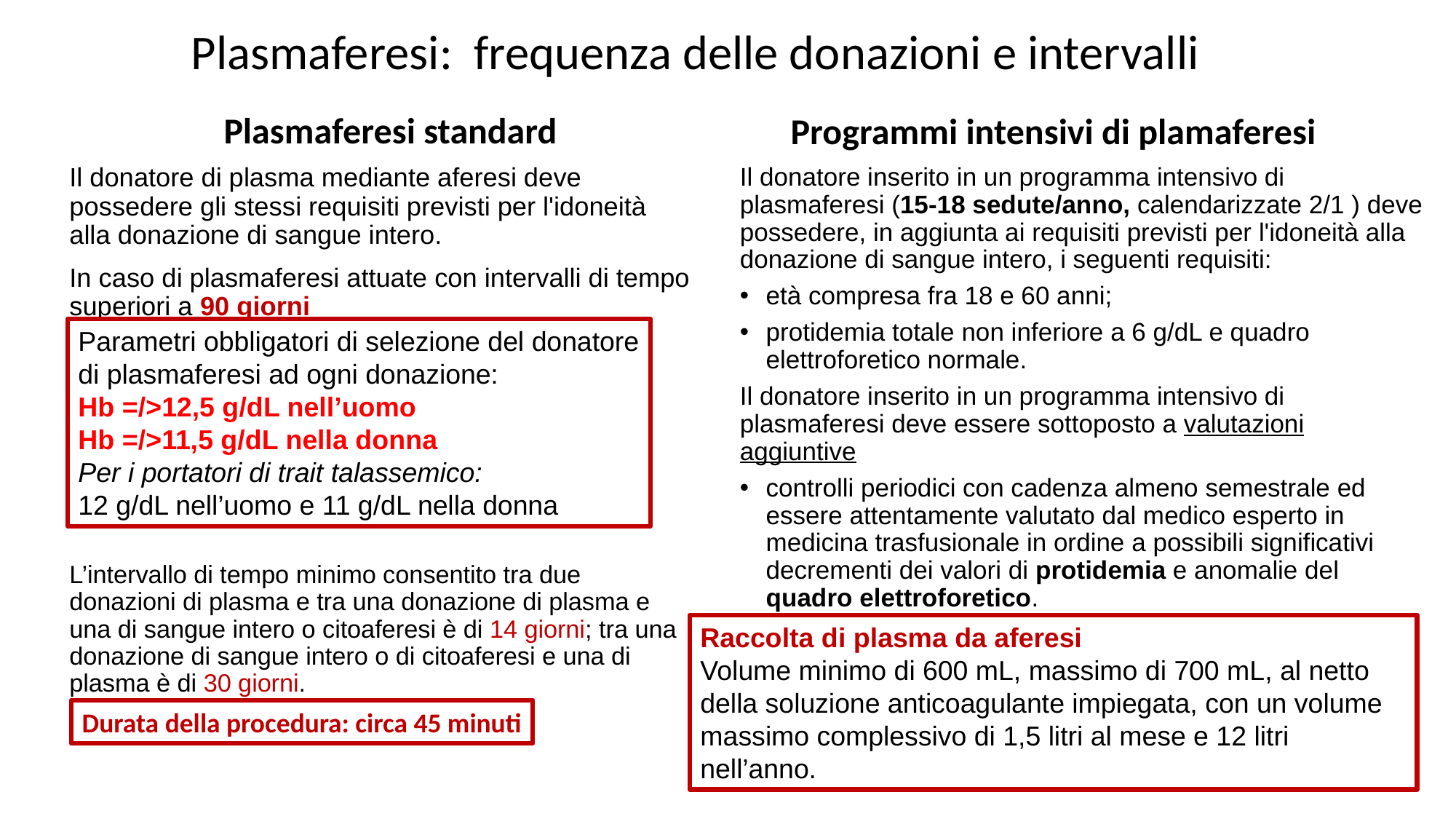

# Plasmaferesi:  frequenza delle donazioni e intervalli
Plasmaferesi standard
Programmi intensivi di plamaferesi
Il donatore inserito in un programma intensivo di plasmaferesi (15-18 sedute/anno, calendarizzate 2/1 ) deve possedere, in aggiunta ai requisiti previsti per l'idoneità alla donazione di sangue intero, i seguenti requisiti:
età compresa fra 18 e 60 anni;
protidemia totale non inferiore a 6 g/dL e quadro elettroforetico normale.
Il donatore inserito in un programma intensivo di plasmaferesi deve essere sottoposto a valutazioni aggiuntive
controlli periodici con cadenza almeno semestrale ed essere attentamente valutato dal medico esperto in medicina trasfusionale in ordine a possibili significativi decrementi dei valori di protidemia e anomalie del quadro elettroforetico.

Il donatore di plasma mediante aferesi deve possedere gli stessi requisiti previsti per l'idoneità alla donazione di sangue intero.
In caso di plasmaferesi attuate con intervalli di tempo superiori a 90 giorni

L’intervallo di tempo minimo consentito tra due donazioni di plasma e tra una donazione di plasma e una di sangue intero o citoaferesi è di 14 giorni; tra una donazione di sangue intero o di citoaferesi e una di plasma è di 30 giorni.
Parametri obbligatori di selezione del donatore di plasmaferesi ad ogni donazione:
Hb =/>12,5 g/dL nell’uomo
Hb =/>11,5 g/dL nella donna
Per i portatori di trait talassemico:
12 g/dL nell’uomo e 11 g/dL nella donna
Raccolta di plasma da aferesi
Volume minimo di 600 mL, massimo di 700 mL, al netto della soluzione anticoagulante impiegata, con un volume massimo complessivo di 1,5 litri al mese e 12 litri nell’anno.
Durata della procedura: circa 45 minuti